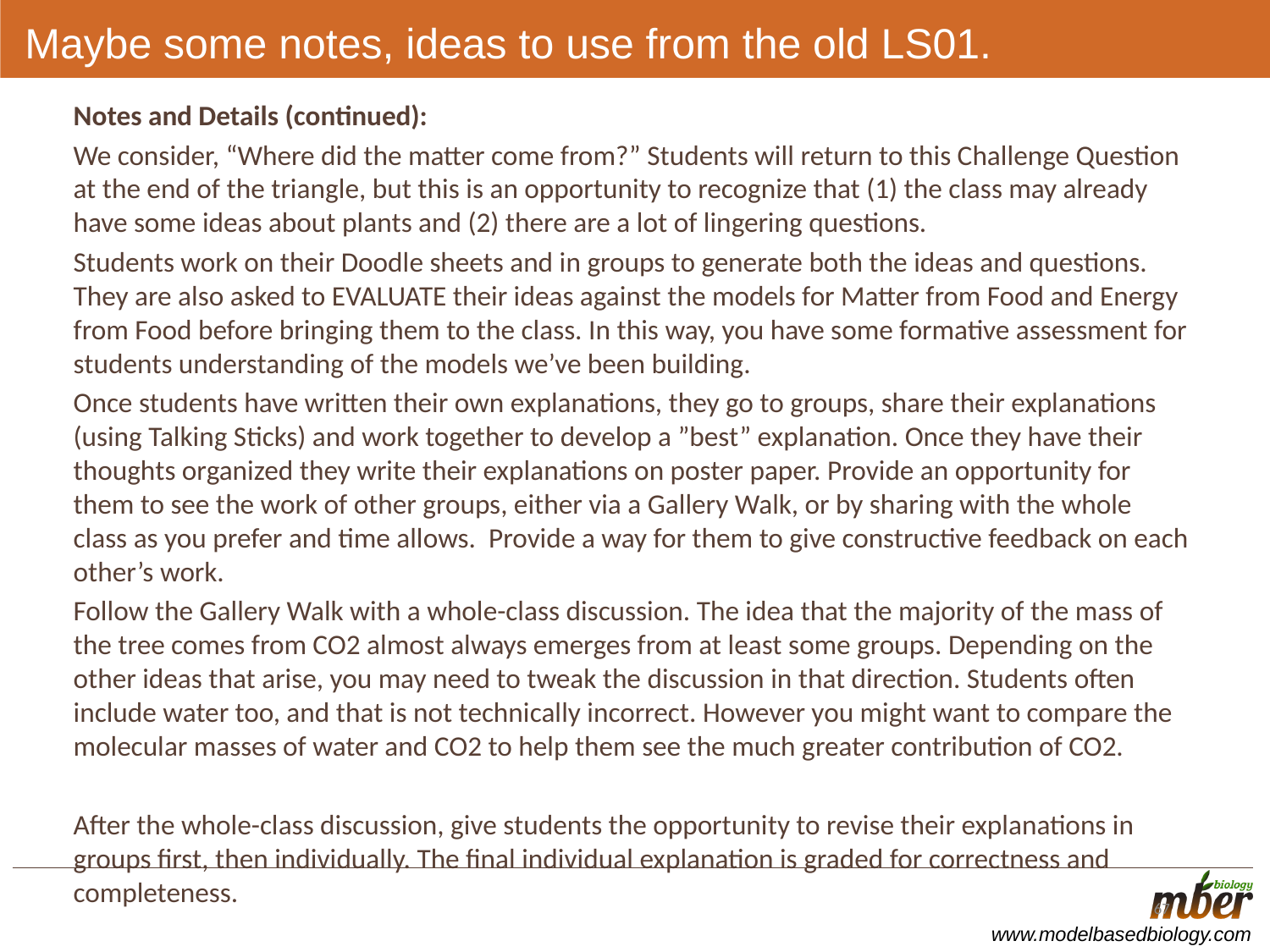

# Maybe some notes, ideas to use from the old LS01.
Notes and Details (continued):
We consider, “Where did the matter come from?” Students will return to this Challenge Question at the end of the triangle, but this is an opportunity to recognize that (1) the class may already have some ideas about plants and (2) there are a lot of lingering questions.
Students work on their Doodle sheets and in groups to generate both the ideas and questions. They are also asked to EVALUATE their ideas against the models for Matter from Food and Energy from Food before bringing them to the class. In this way, you have some formative assessment for students understanding of the models we’ve been building.
Once students have written their own explanations, they go to groups, share their explanations (using Talking Sticks) and work together to develop a ”best” explanation. Once they have their thoughts organized they write their explanations on poster paper. Provide an opportunity for them to see the work of other groups, either via a Gallery Walk, or by sharing with the whole class as you prefer and time allows.  Provide a way for them to give constructive feedback on each other’s work.
Follow the Gallery Walk with a whole-class discussion. The idea that the majority of the mass of the tree comes from CO2 almost always emerges from at least some groups. Depending on the other ideas that arise, you may need to tweak the discussion in that direction. Students often include water too, and that is not technically incorrect. However you might want to compare the molecular masses of water and CO2 to help them see the much greater contribution of CO2.

After the whole-class discussion, give students the opportunity to revise their explanations in groups first, then individually. The final individual explanation is graded for correctness and completeness.

67